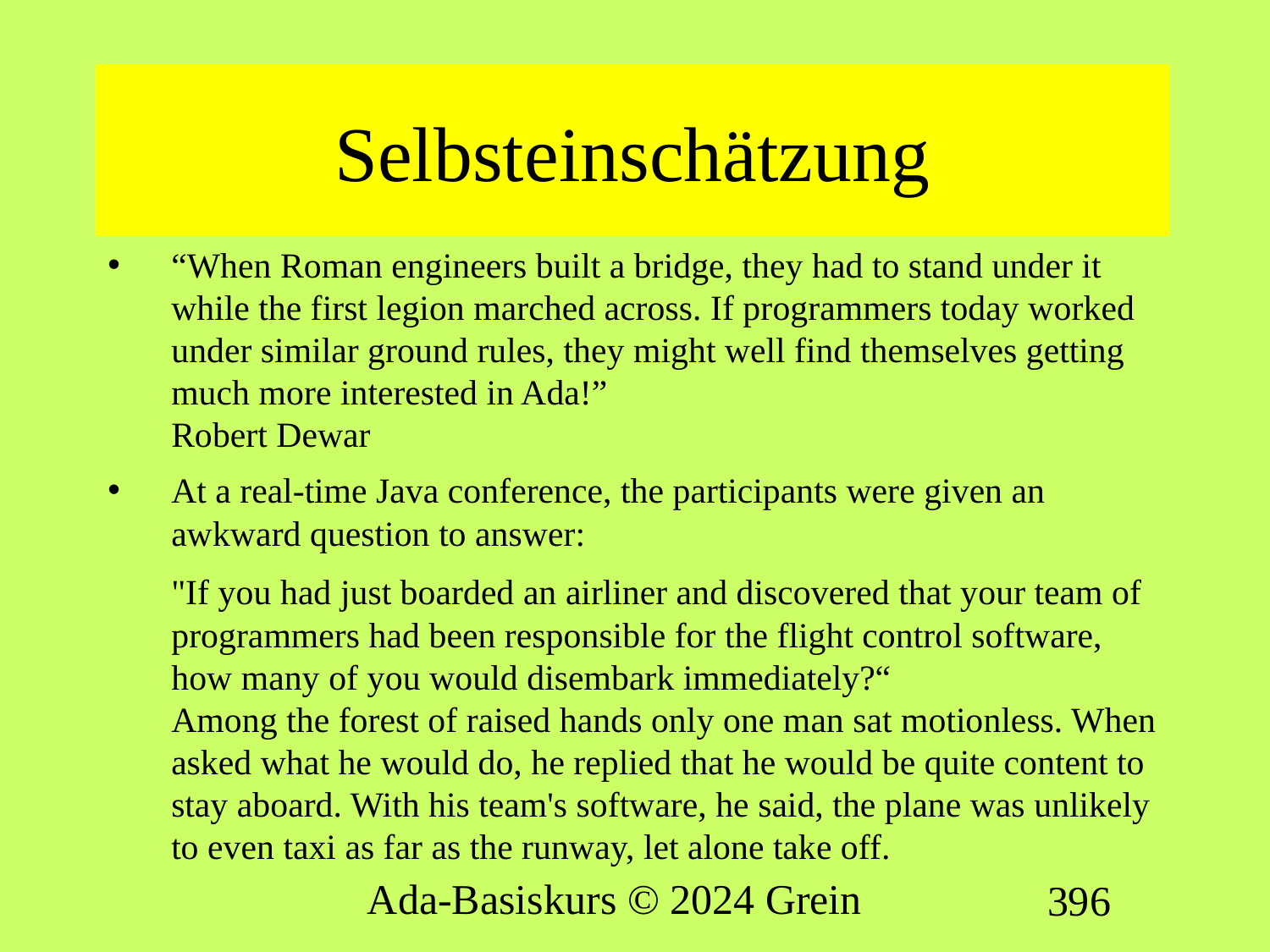

# Selbsteinschätzung
“When Roman engineers built a bridge, they had to stand under it
while the first legion marched across. If programmers today worked under similar ground rules, they might well find themselves getting much more interested in Ada!”
Robert Dewar
At a real-time Java conference, the participants were given an awkward question to answer:
"If you had just boarded an airliner and discovered that your team of programmers had been responsible for the flight control software, how many of you would disembark immediately?“
Among the forest of raised hands only one man sat motionless. When asked what he would do, he replied that he would be quite content to stay aboard. With his team's software, he said, the plane was unlikely to even taxi as far as the runway, let alone take off.
Ada-Basiskurs © 2024 Grein
396